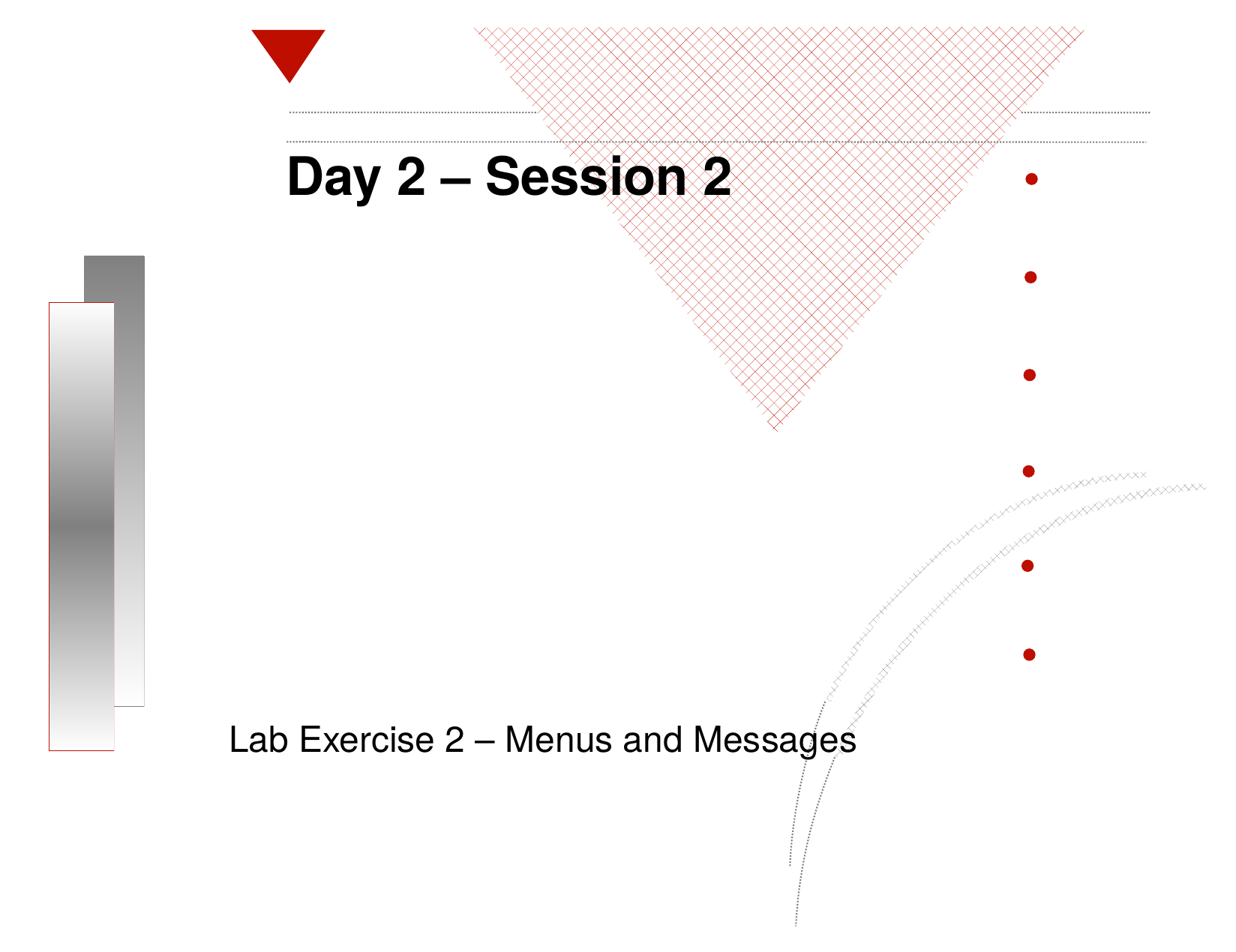

Day 2 – Session 2

Lab Exercise 2 – Menus and Messages